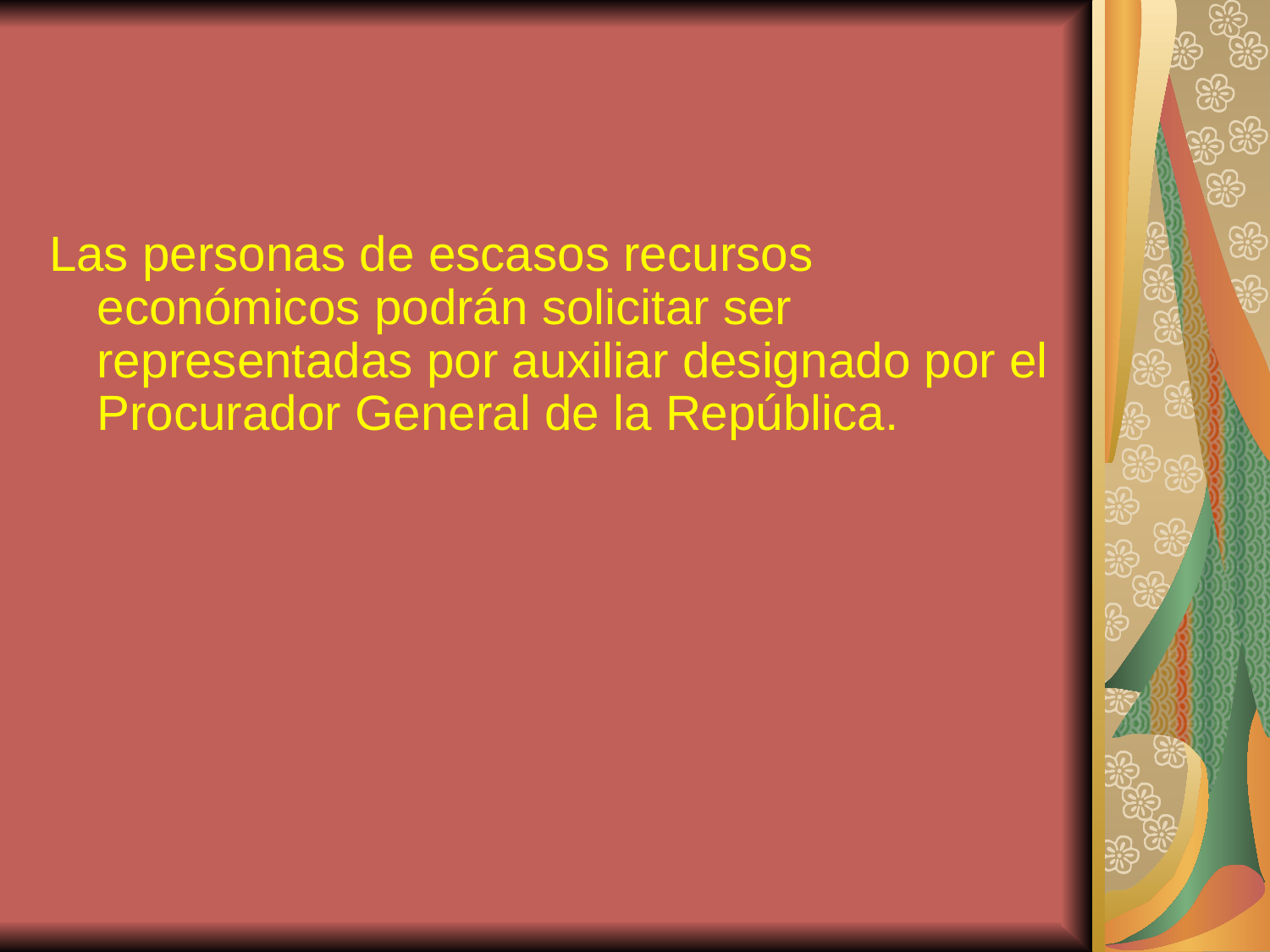

#
Las personas de escasos recursos económicos podrán solicitar ser representadas por auxiliar designado por el Procurador General de la República.